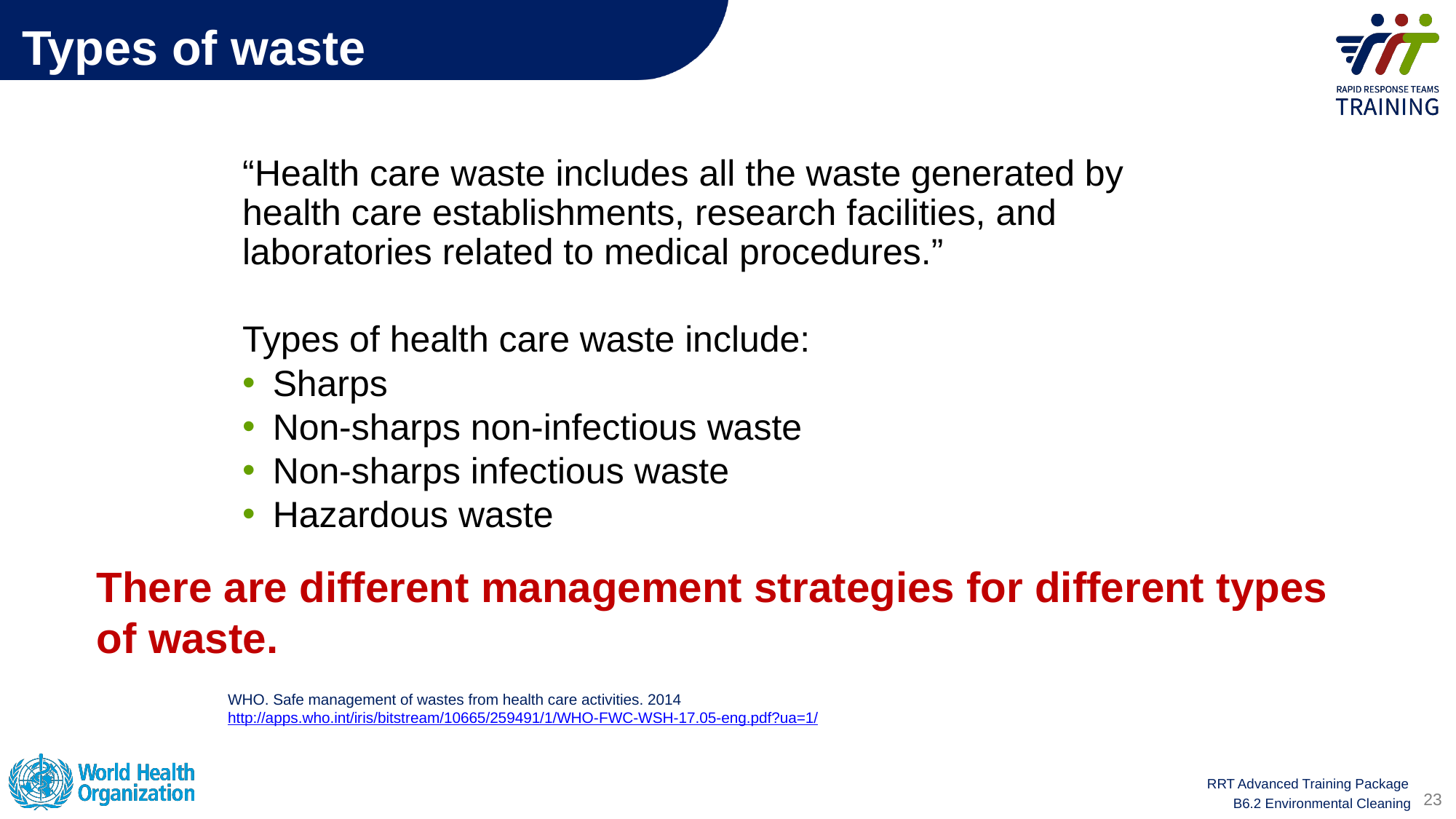

Types of waste
“Health care waste includes all the waste generated by health care establishments, research facilities, and laboratories related to medical procedures.”

Types of health care waste include:
Sharps
Non-sharps non-infectious waste
Non-sharps infectious waste
Hazardous waste
There are different management strategies for different types of waste.
WHO. Safe management of wastes from health care activities. 2014. http://apps.who.int/iris/bitstream/10665/259491/1/WHO-FWC-WSH-17.05-eng.pdf?ua=1/.